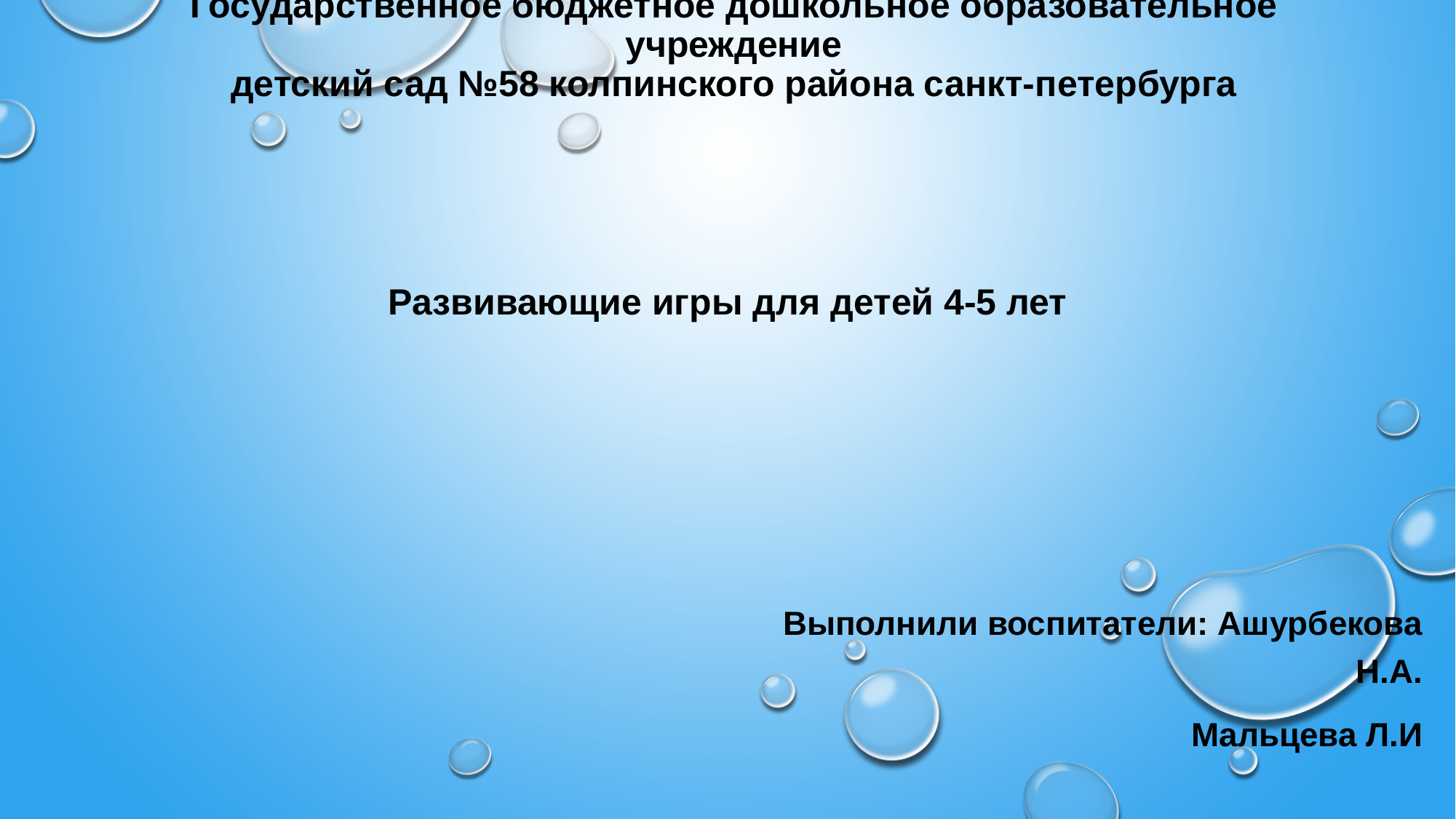

# Государственное бюджетное дошкольное образовательное учреждение детский сад №58 колпинского района санкт-петербурга
Развивающие игры для детей 4-5 лет
Выполнили воспитатели: Ашурбекова Н.А.
Мальцева Л.И